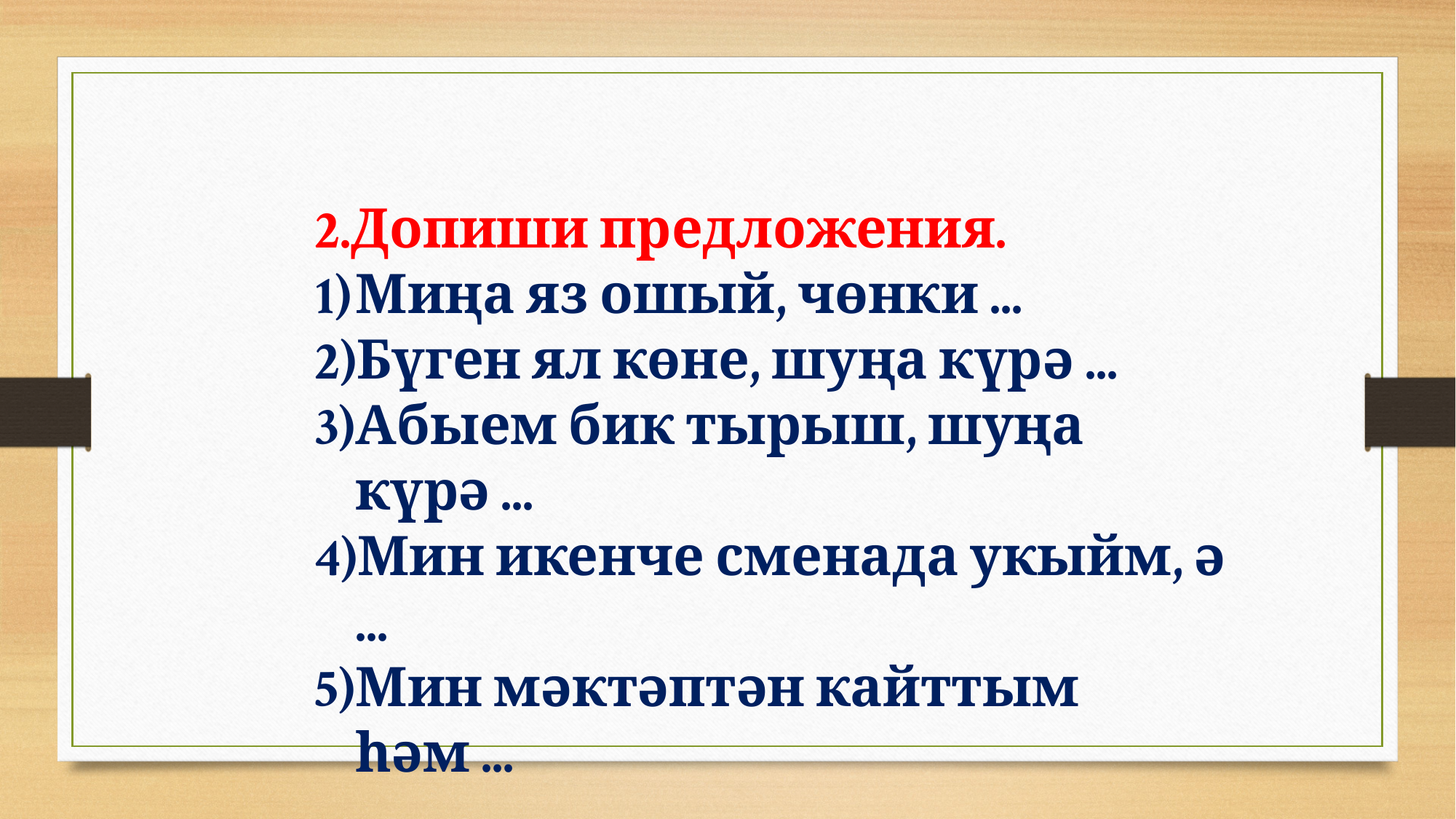

2.Допиши предложения.
Миңа яз ошый, чөнки ...
Бүген ял көне, шуңа күрә ...
Абыем бик тырыш, шуңа күрә ...
Мин икенче сменада укыйм, ә ...
Мин мәктәптән кайттым һәм ...